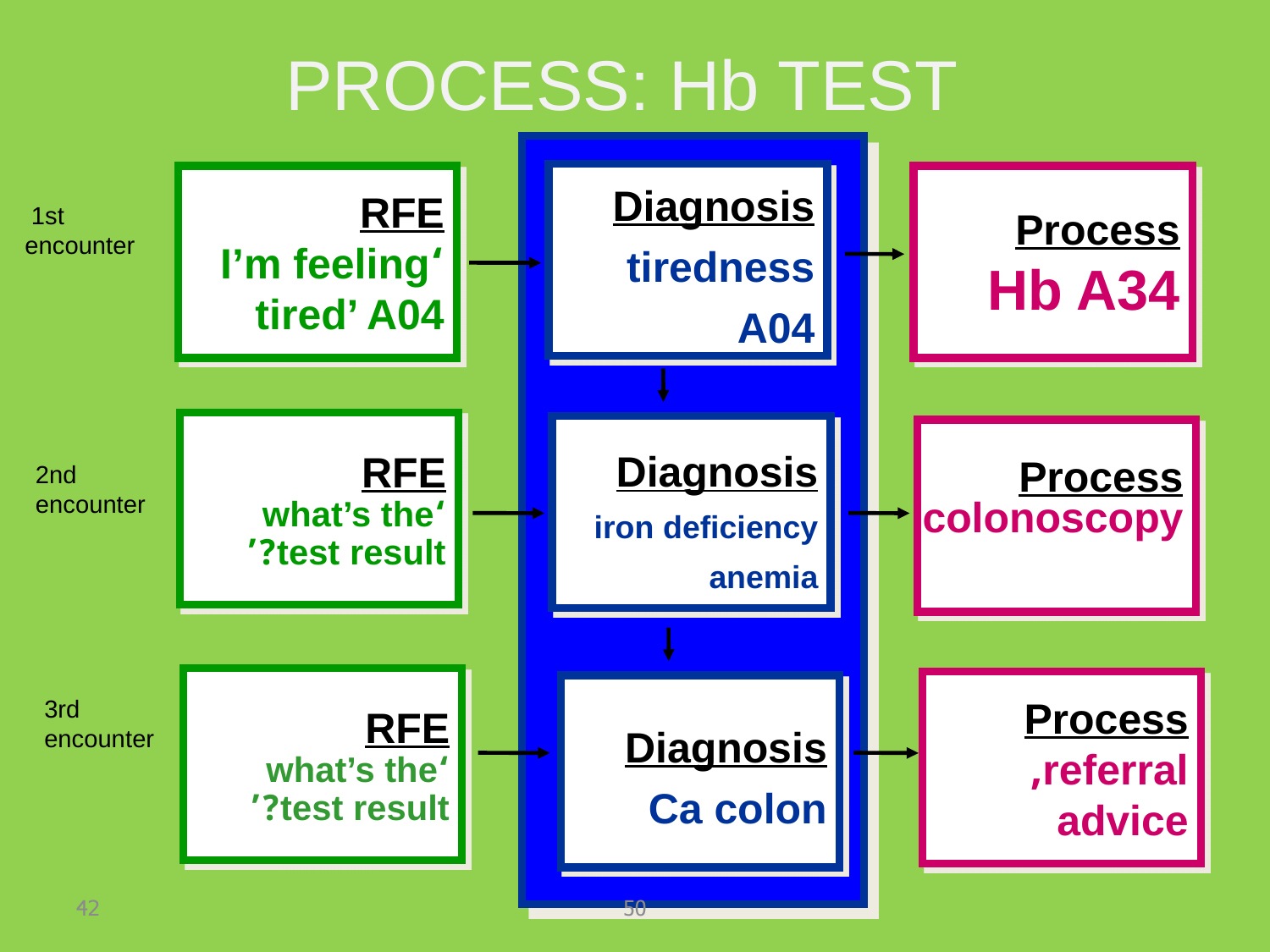

# PROCESS: Hb TEST

Diagnosis
tiredness
A04

RFE
‘I’m feeling
tired’ A04

Process
Hb A34
1st
encounter

RFE
‘what’s the
test result?’

Diagnosis
iron deficiency
anemia

Process
colonoscopy

2nd
encounter
RFE
‘what’s the
test result?’

Process
referral,
advice
Diagnosis
Ca colon

3rd
encounter
42
50